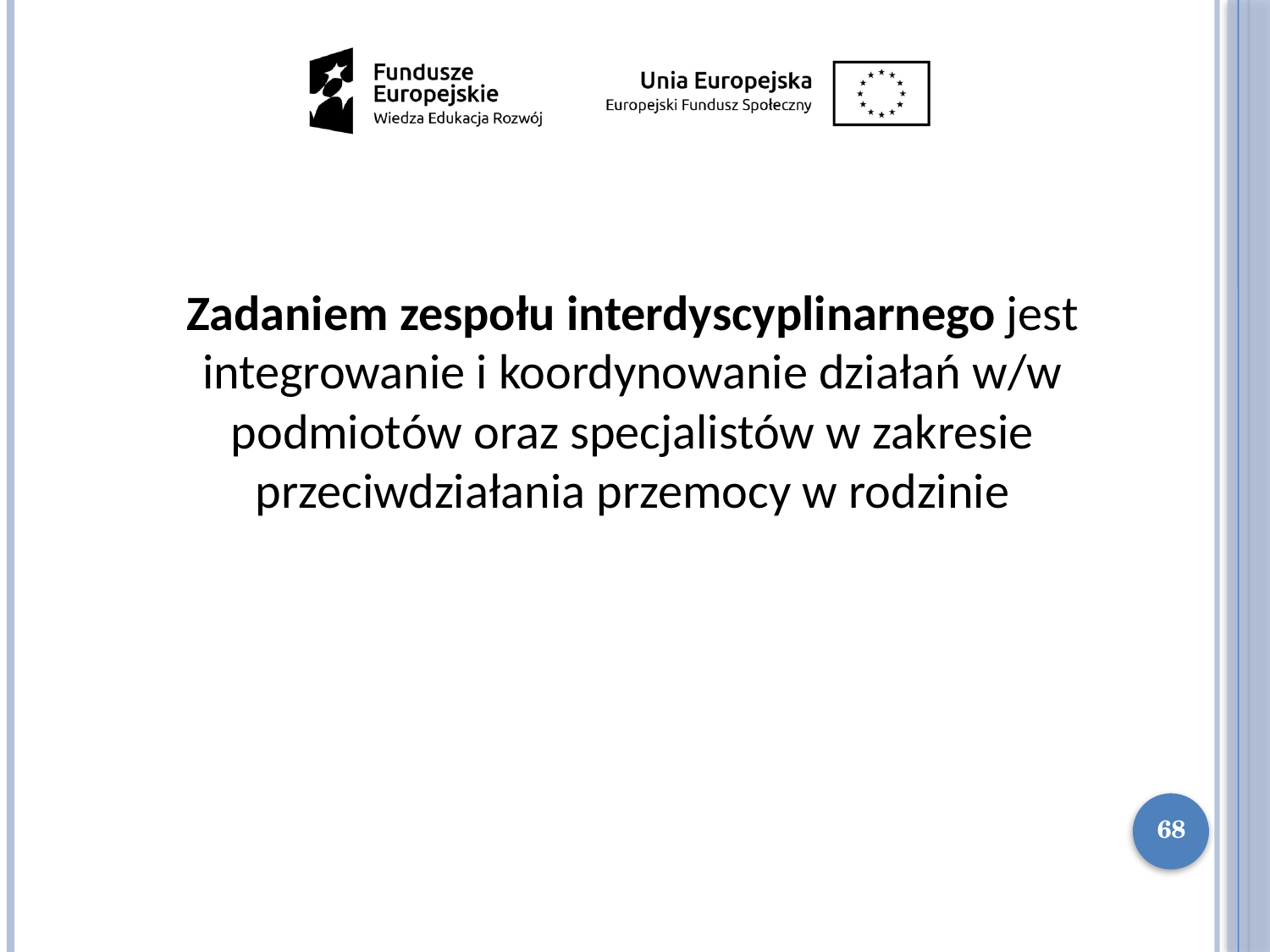

Zadaniem zespołu interdyscyplinarnego jest integrowanie i koordynowanie działań w/w podmiotów oraz specjalistów w zakresie przeciwdziałania przemocy w rodzinie
68